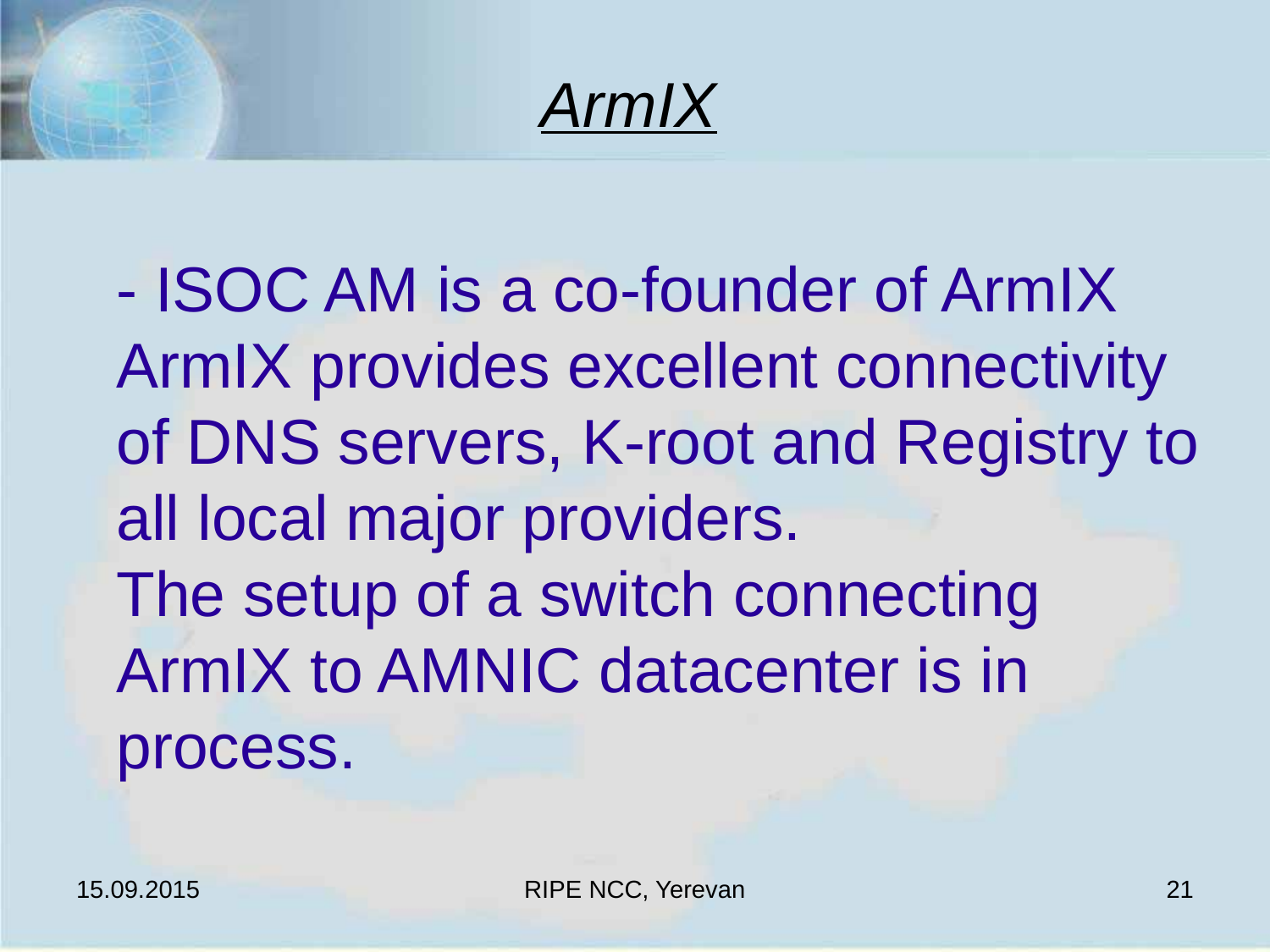

# ArmIX
- ISOC AM is a co-founder of ArmIX
ArmIX provides excellent connectivity of DNS servers, K-root and Registry to all local major providers.
The setup of a switch connecting ArmIX to AMNIC datacenter is in process.
15.09.2015
RIPE NCC, Yerevan
21